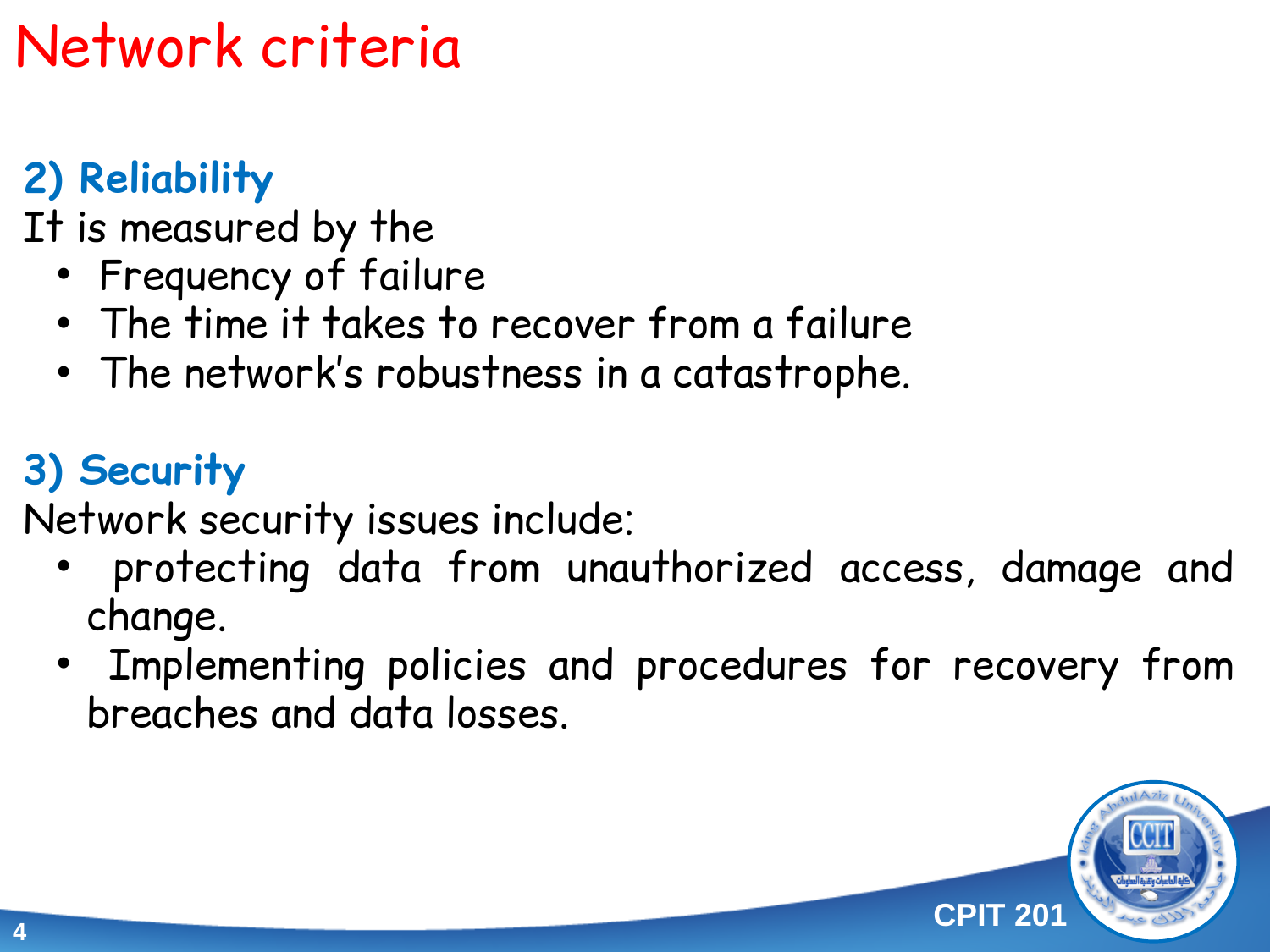

Network criteria

2) Reliability
It is measured by the
 Frequency of failure
 The time it takes to recover from a failure
 The network’s robustness in a catastrophe.

3) Security
Network security issues include:
 protecting data from unauthorized access, damage and change.
 Implementing policies and procedures for recovery from breaches and data losses.

4